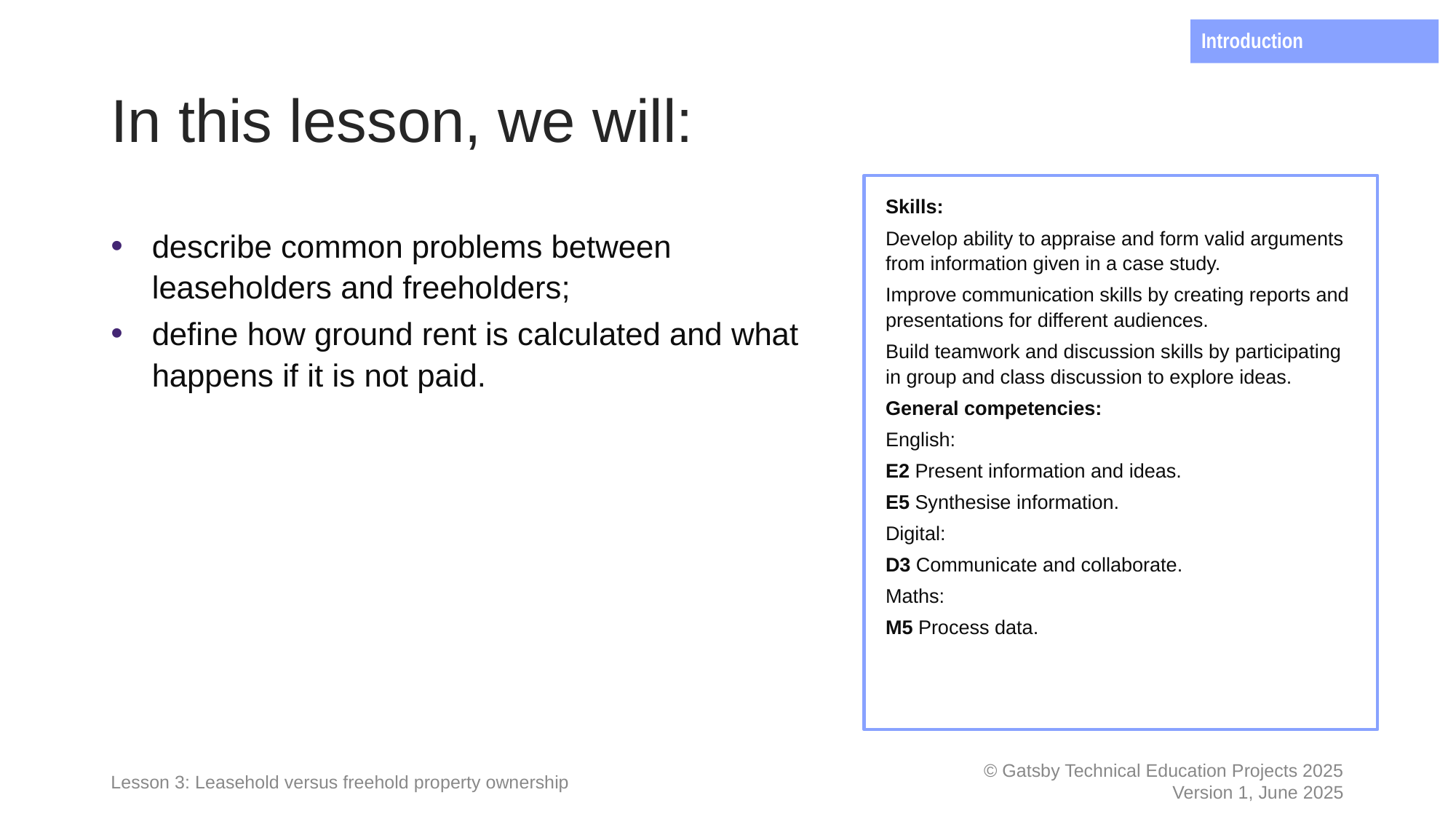

Introduction
# In this lesson, we will:
Skills:
Develop ability to appraise and form valid arguments from information given in a case study.
Improve communication skills by creating reports and presentations for different audiences.
Build teamwork and discussion skills by participating in group and class discussion to explore ideas.
General competencies:
English:
E2 Present information and ideas.
E5 Synthesise information.
Digital:
D3 Communicate and collaborate.
Maths:
M5 Process data.
describe common problems between leaseholders and freeholders;
define how ground rent is calculated and what happens if it is not paid.
Lesson 3: Leasehold versus freehold property ownership